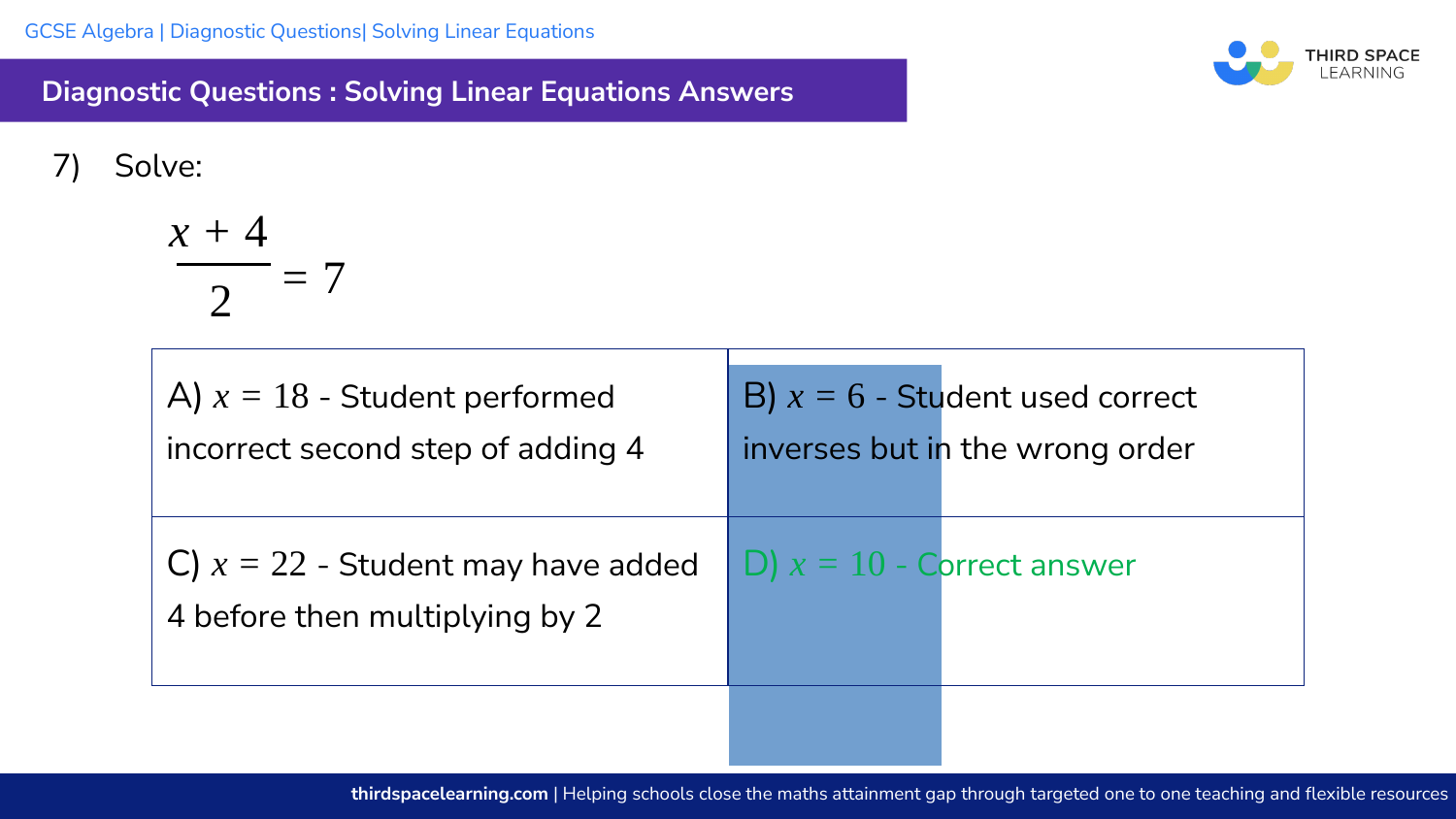

Diagnostic Questions : Solving Linear Equations Answers
| 7) Solve: = 7 |  |  |  |  |
| --- | --- | --- | --- | --- |
|  |  |  |  |  |
x + 4
2
| A) x = 18 - Student performed incorrect second step of adding 4 | B) x = 6 - Student used correct inverses but in the wrong order |
| --- | --- |
| C) x = 22 - Student may have added 4 before then multiplying by 2 | D) x = 10 - Correct answer |